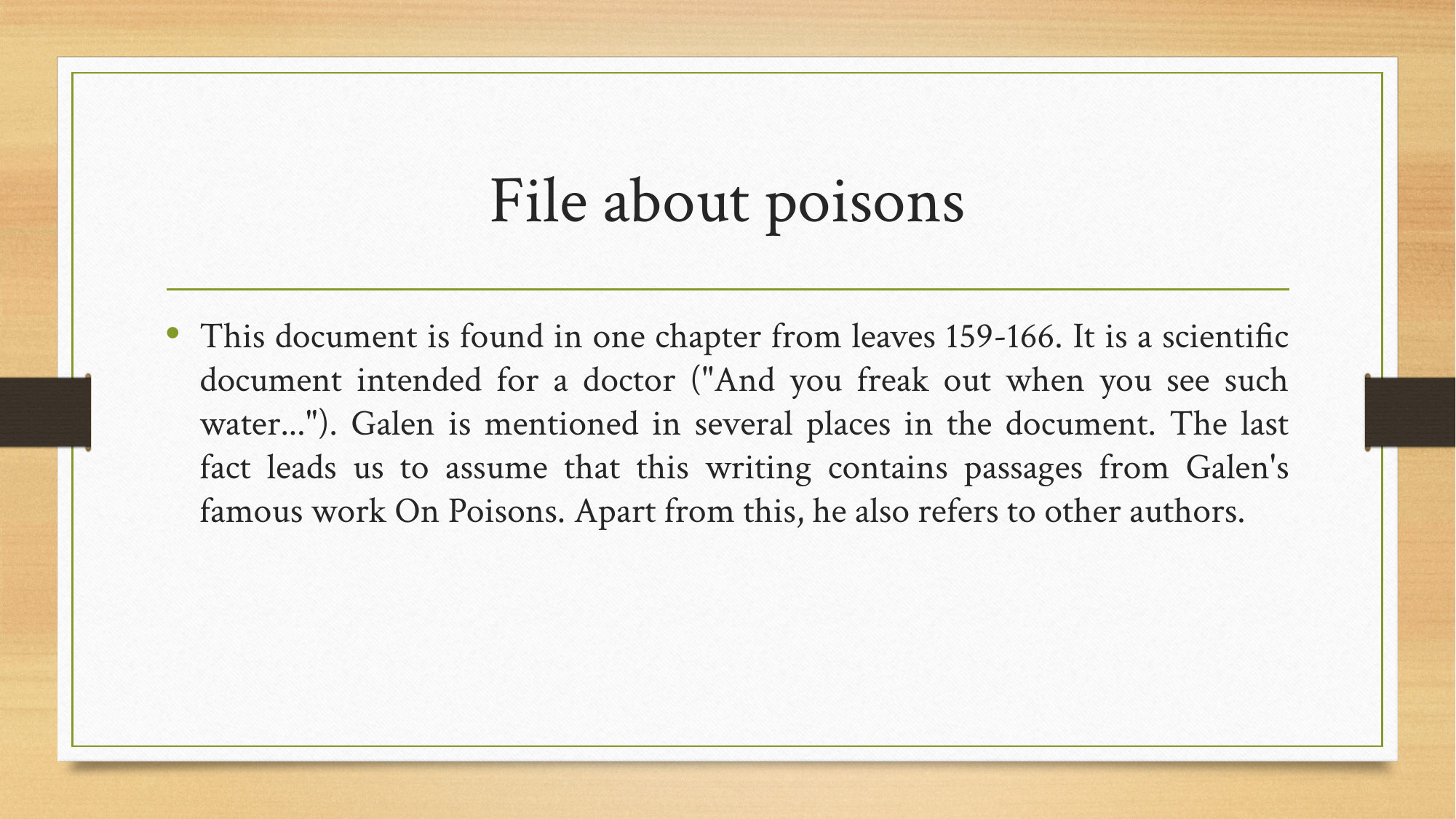

# File about poisons
This document is found in one chapter from leaves 159-166. It is a scientific document intended for a doctor ("And you freak out when you see such water..."). Galen is mentioned in several places in the document. The last fact leads us to assume that this writing contains passages from Galen's famous work On Poisons. Apart from this, he also refers to other authors.